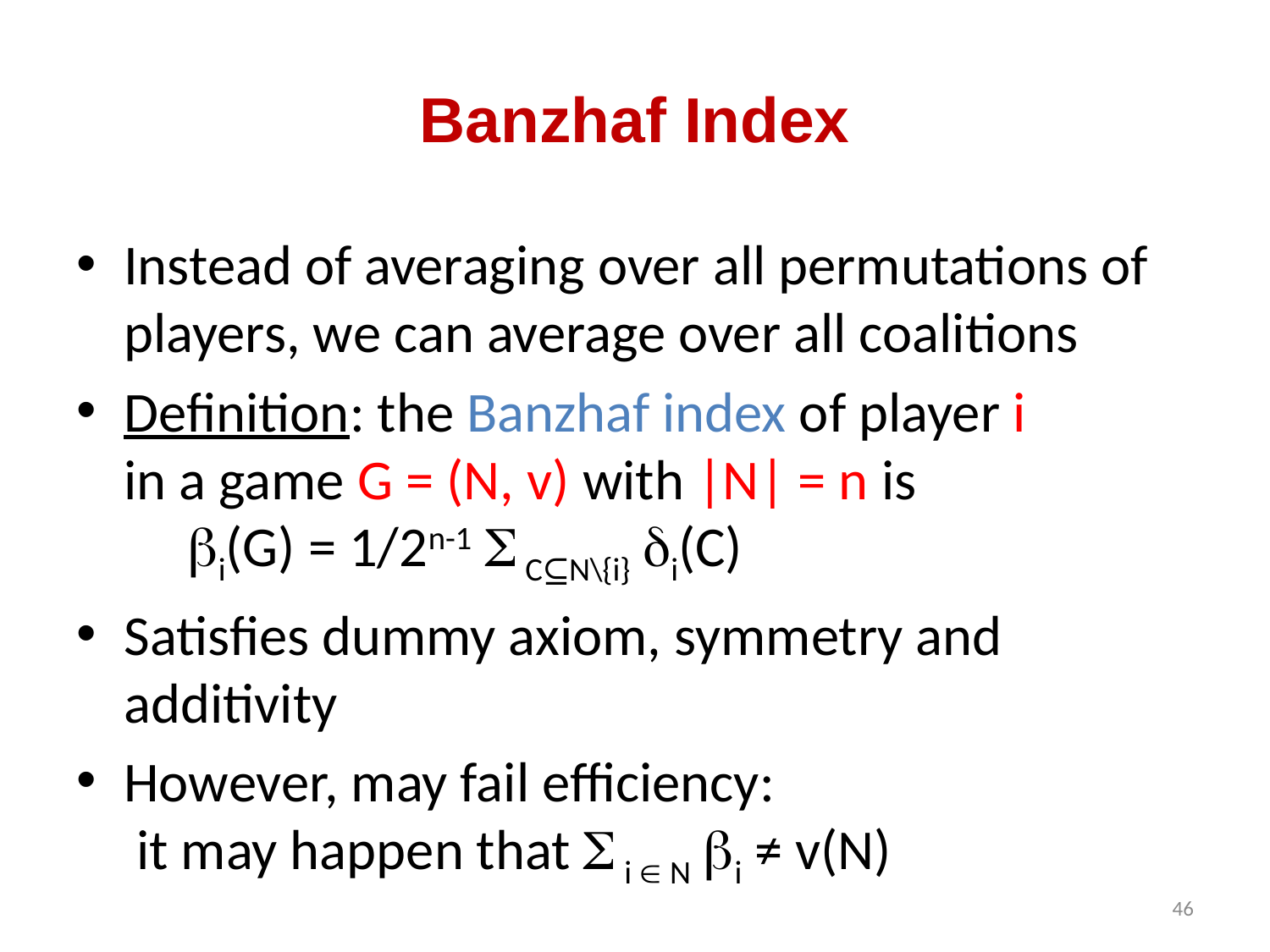

# Banzhaf Index
Instead of averaging over all permutations of players, we can average over all coalitions
Definition: the Banzhaf index of player i
in a game G = (N, v) with |N| = n is
     βi(G) = 1/2n-1 Σ C⊆N\{i} δi(C)
Satisfies dummy axiom, symmetry and additivity
However, may fail efficiency:
 it may happen that Σ i ∈ N βi ≠ v(N)
46